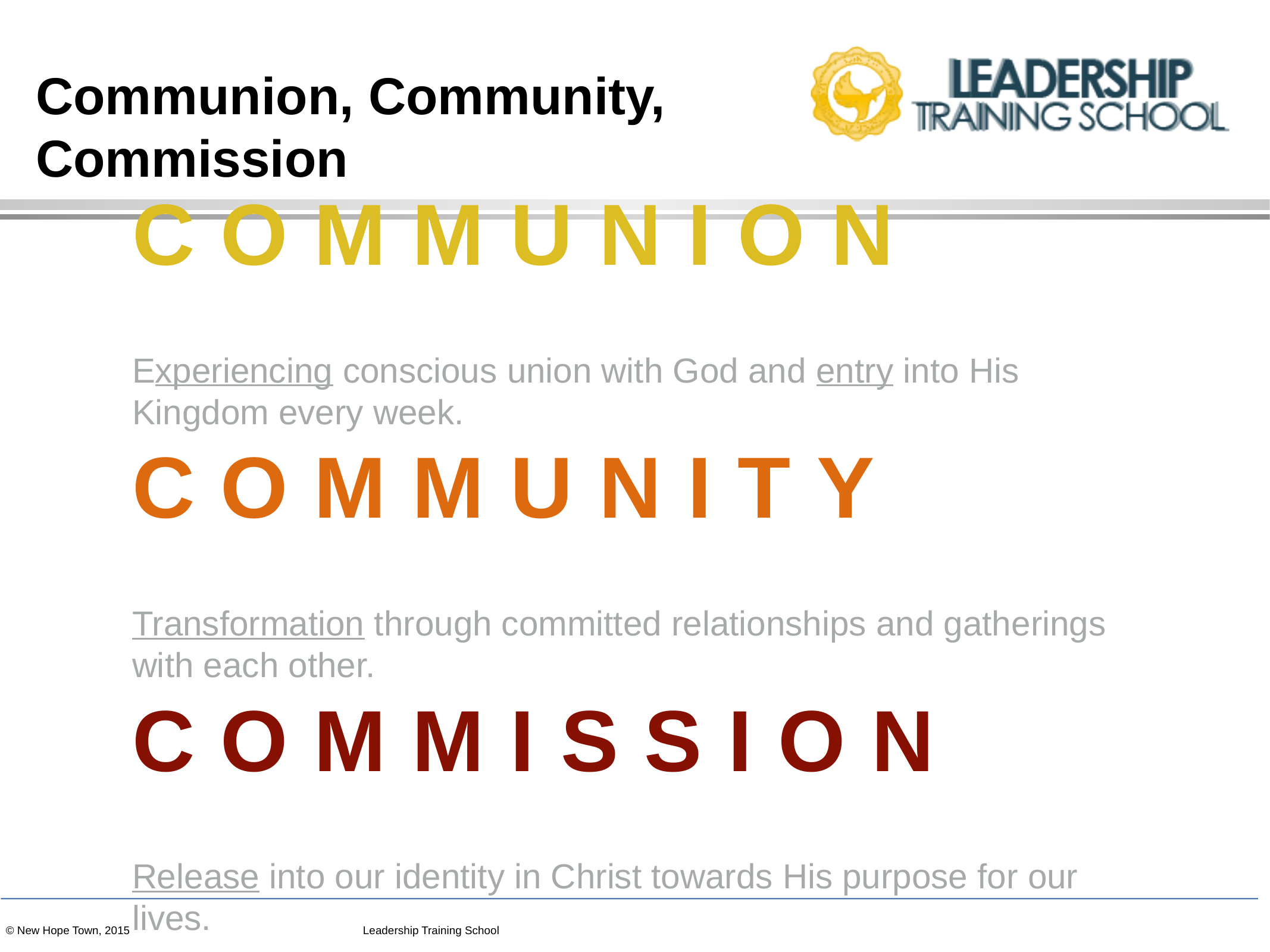

# Communion, Community, Commission
COMMUNION
Experiencing conscious union with God and entry into His Kingdom every week.
COMMUNITY
Transformation through committed relationships and gatherings with each other.
COMMISSION
Release into our identity in Christ towards His purpose for our lives.
10